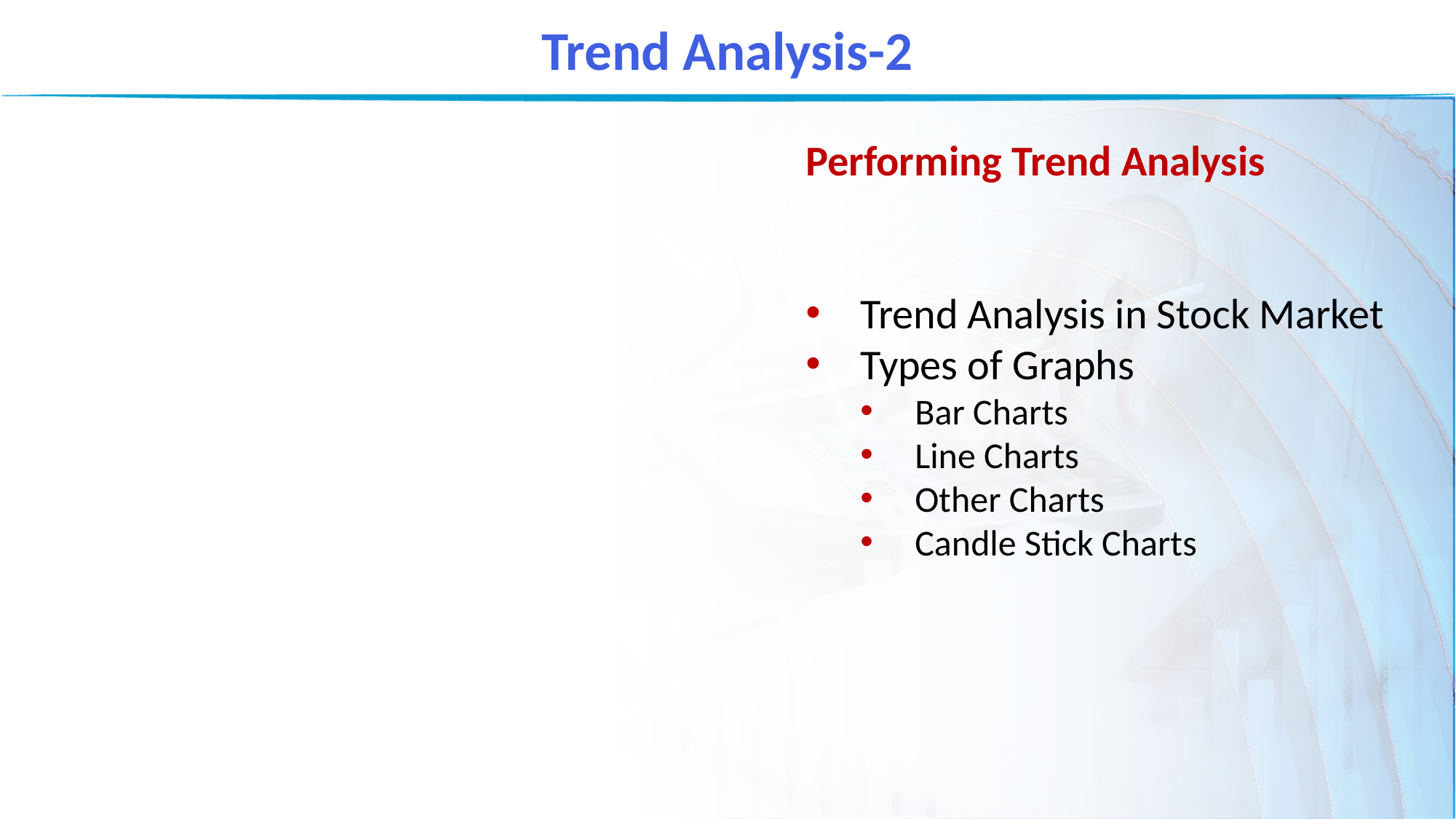

Trend Analysis-2
Performing Trend Analysis

Trend Analysis in Stock Market
Types of Graphs
Bar Charts
Line Charts
Other Charts
Candle Stick Charts